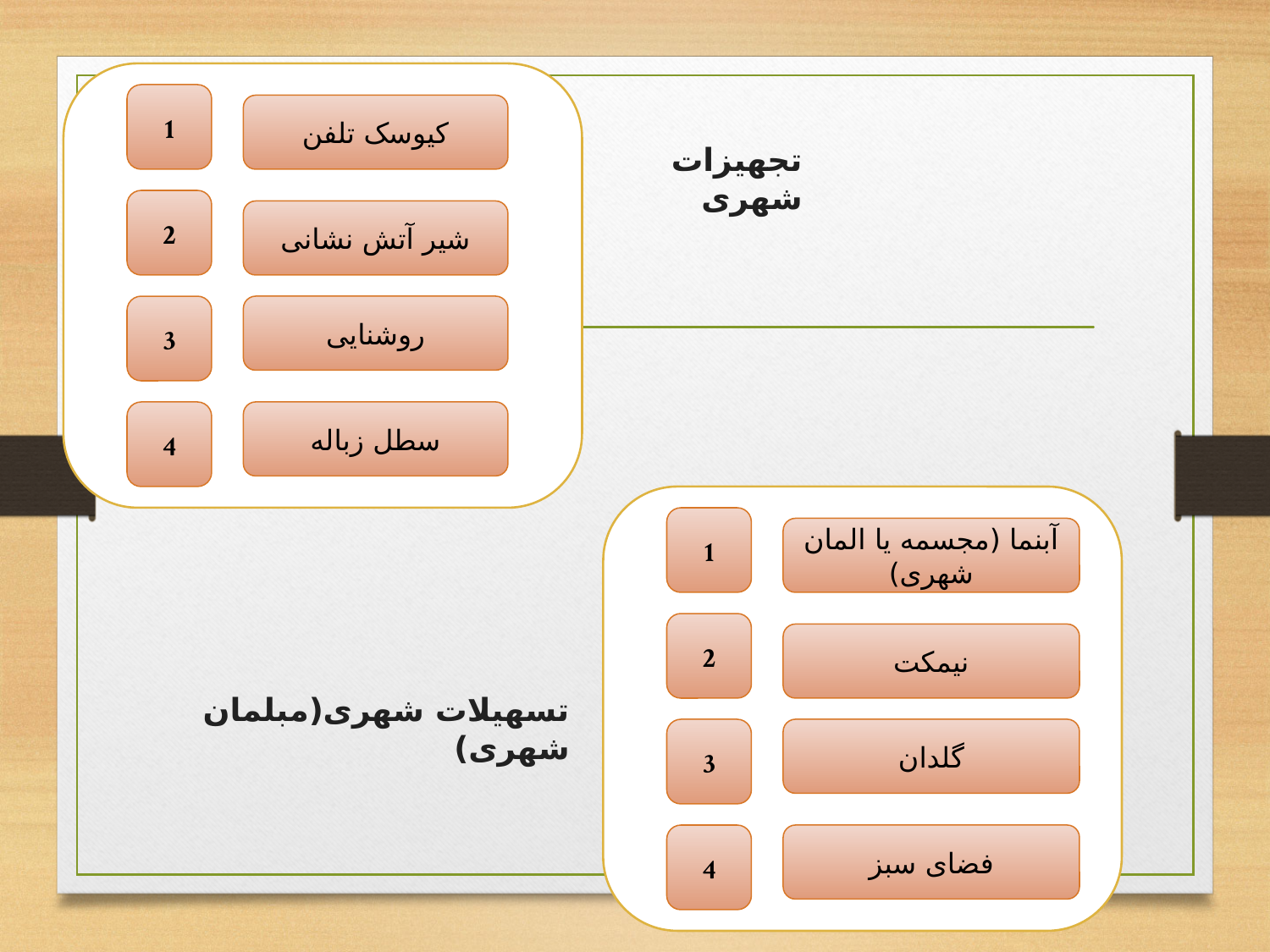

1
کیوسک تلفن
2
شیر آتش نشانی
3
روشنایی
4
سطل زباله
تجهیزات شهری

1
آبنما (مجسمه یا المان شهری)
2
نیمکت
3
گلدان
4
فضای سبز
تسهیلات شهری(مبلمان شهری)